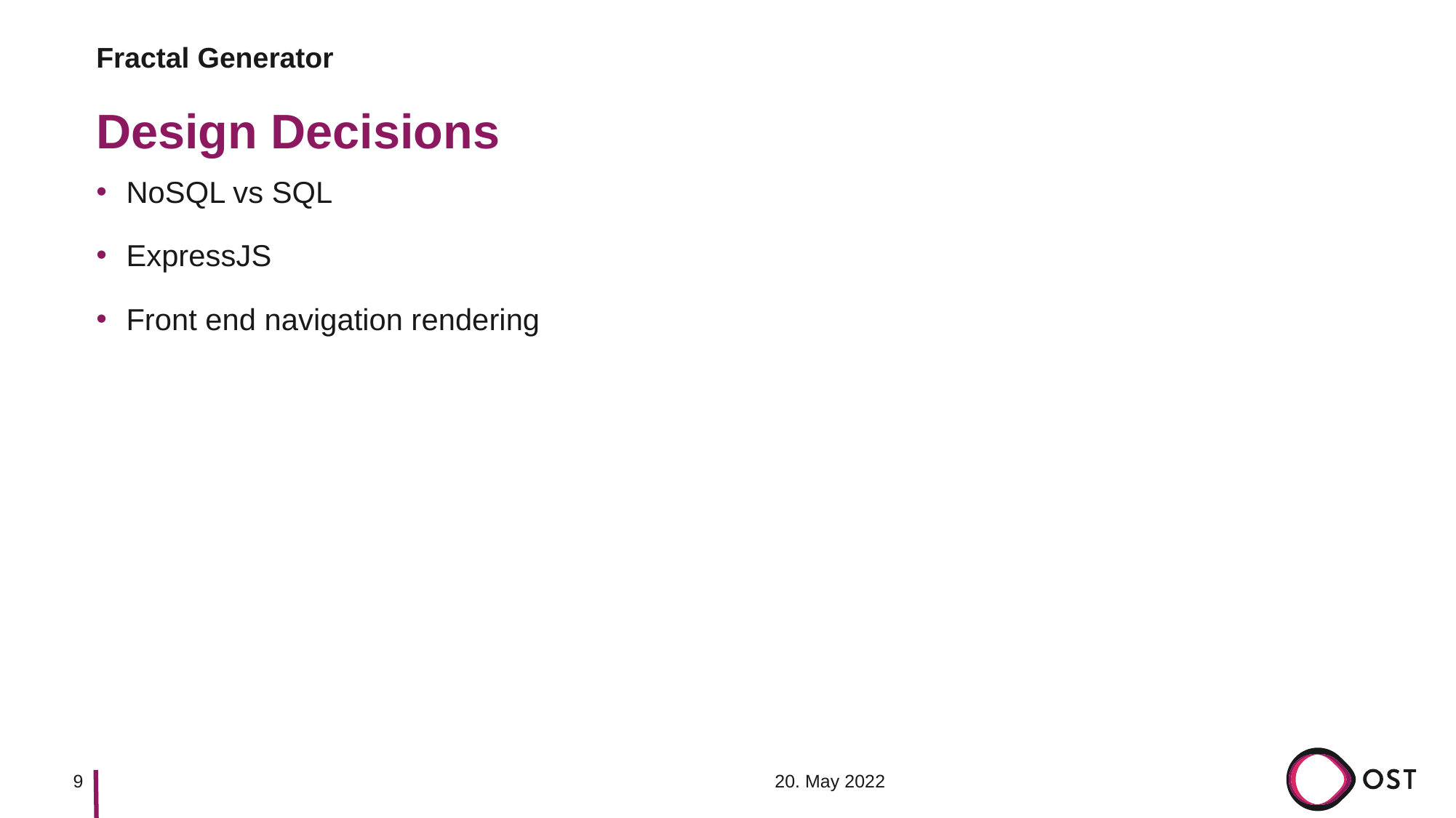

Fractal Generator
# Design Decisions
NoSQL vs SQL
ExpressJS
Front end navigation rendering
9
20. May 2022